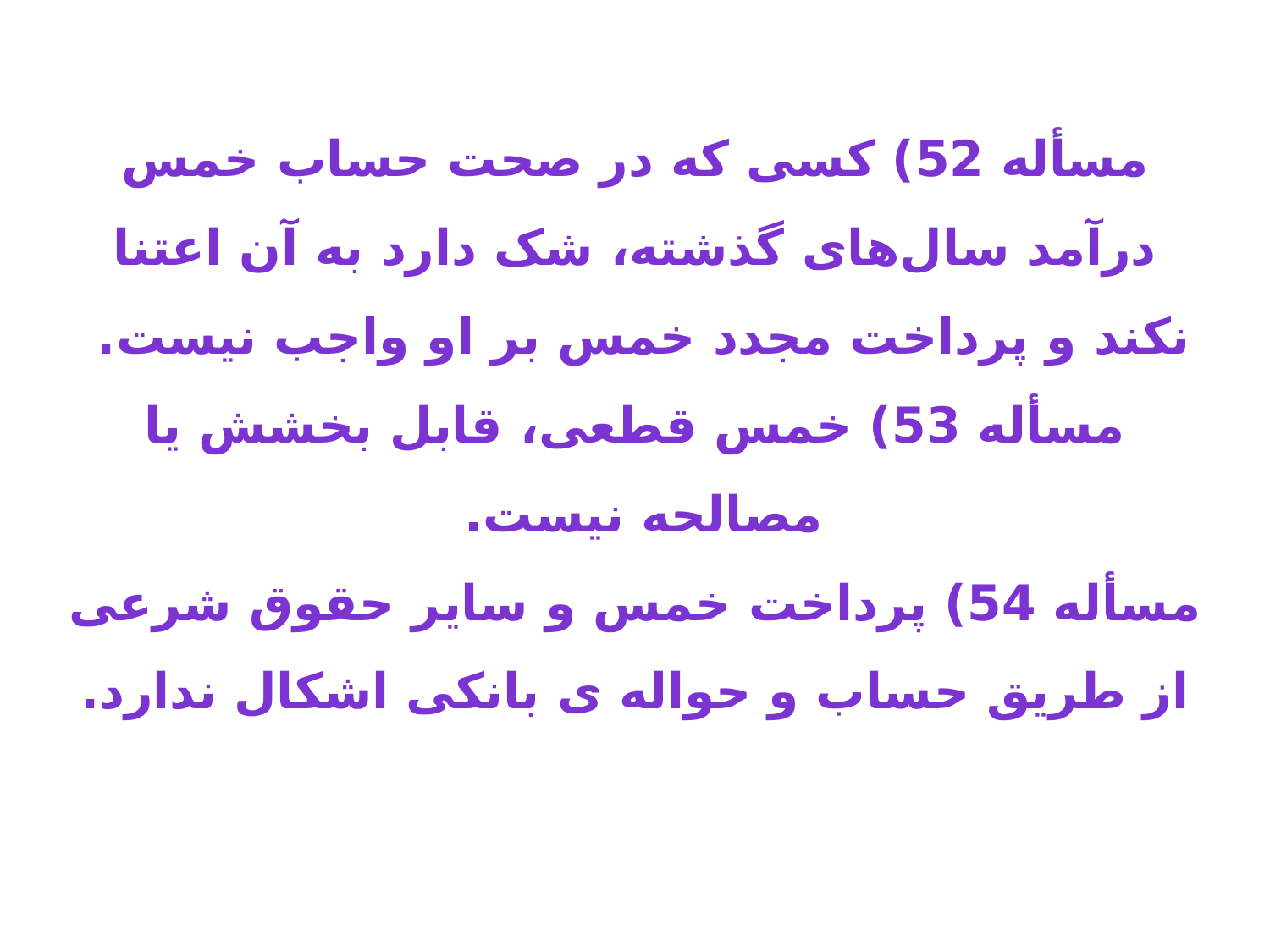

مسأله 52) کسی که در صحت حساب خمس درآمد سال‌های گذشته، شک دارد به آن اعتنا نکند و پرداخت مجدد خمس بر او واجب نیست.
مسأله 53) خمس قطعی، قابل بخشش یا مصالحه نیست.
مسأله 54) پرداخت خمس و سایر حقوق شرعی از طریق حساب و حواله ی بانکی اشکال ندارد.
(اجوبه،س1397.)